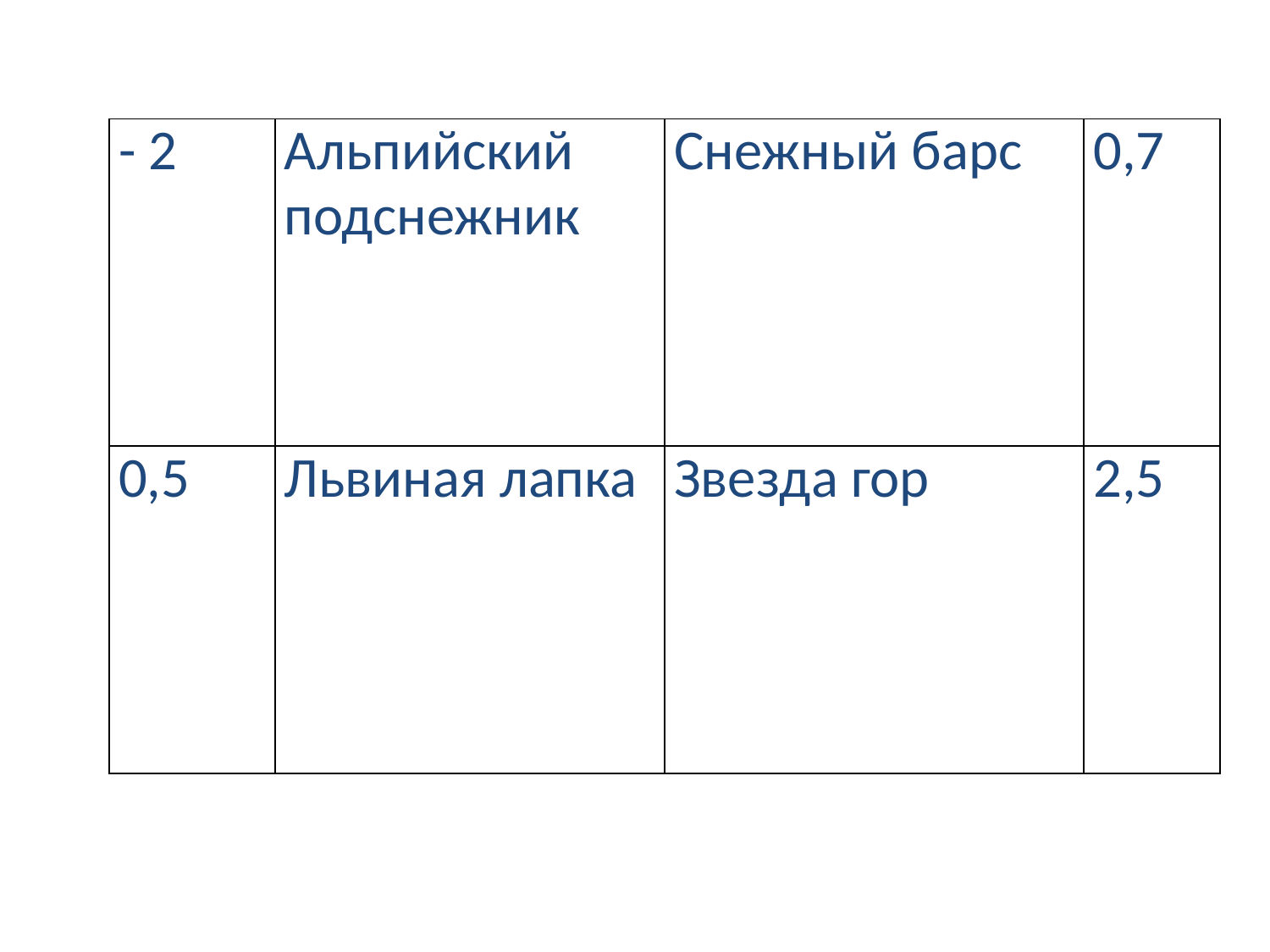

| - 2 | Альпийский подснежник | Снежный барс | 0,7 |
| --- | --- | --- | --- |
| 0,5 | Львиная лапка | Звезда гор | 2,5 |